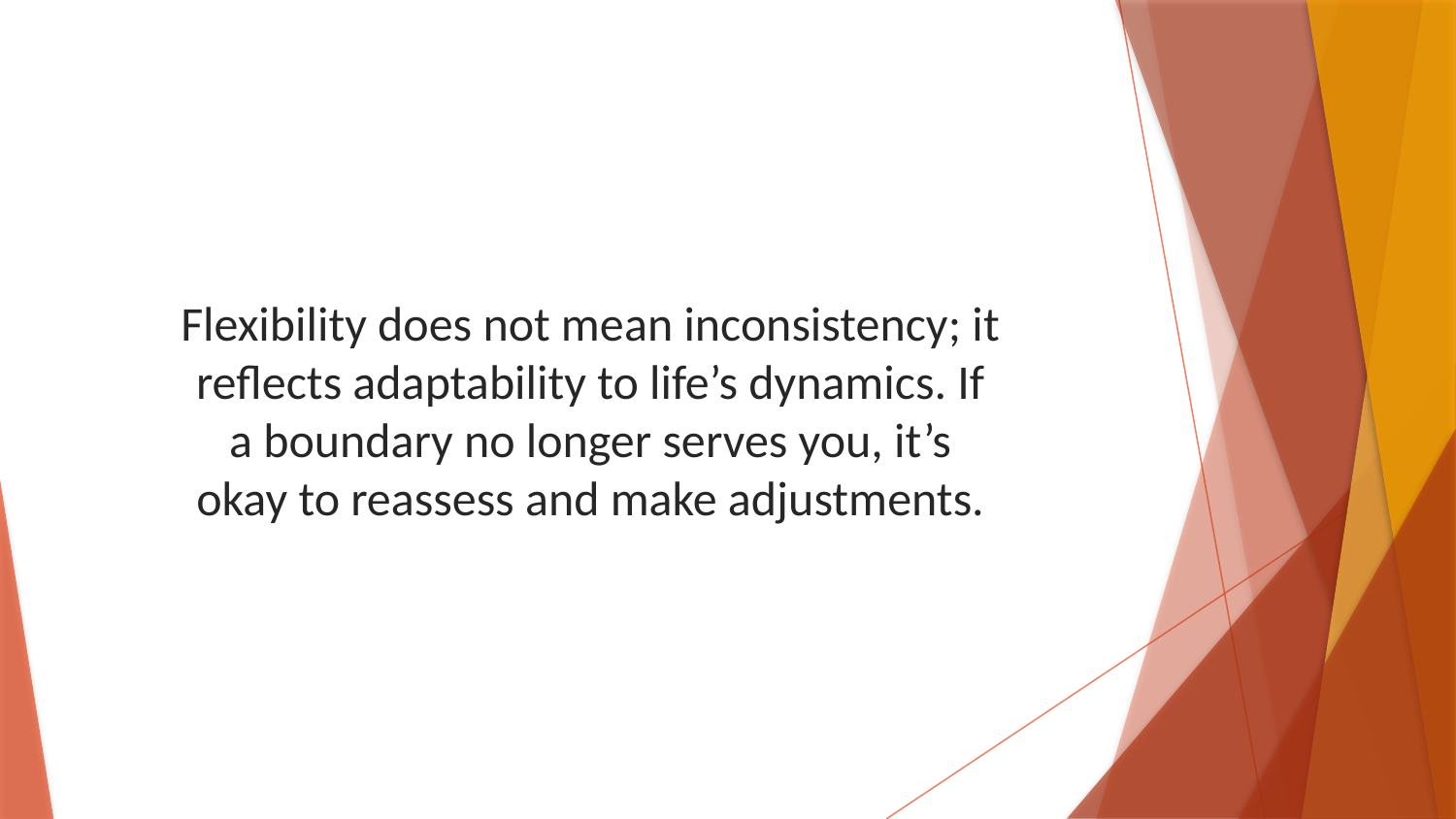

Flexibility does not mean inconsistency; it reflects adaptability to life’s dynamics. If a boundary no longer serves you, it’s okay to reassess and make adjustments.